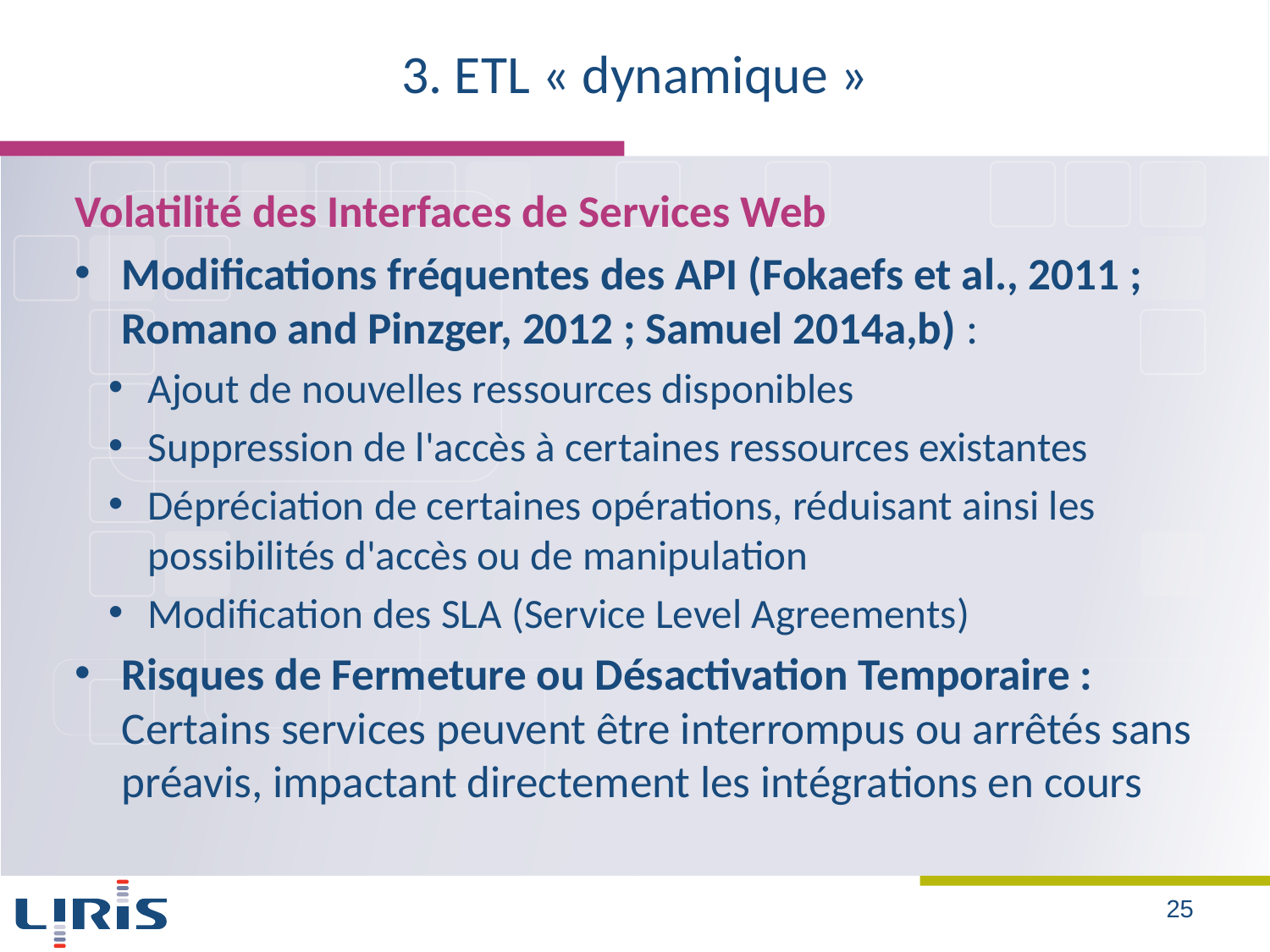

# 3. ETL « dynamique »
Volatilité des Interfaces de Services Web
Modifications fréquentes des API (Fokaefs et al., 2011 ; Romano and Pinzger, 2012 ; Samuel 2014a,b) :
Ajout de nouvelles ressources disponibles
Suppression de l'accès à certaines ressources existantes
Dépréciation de certaines opérations, réduisant ainsi les possibilités d'accès ou de manipulation
Modification des SLA (Service Level Agreements)
Risques de Fermeture ou Désactivation Temporaire : Certains services peuvent être interrompus ou arrêtés sans préavis, impactant directement les intégrations en cours
25